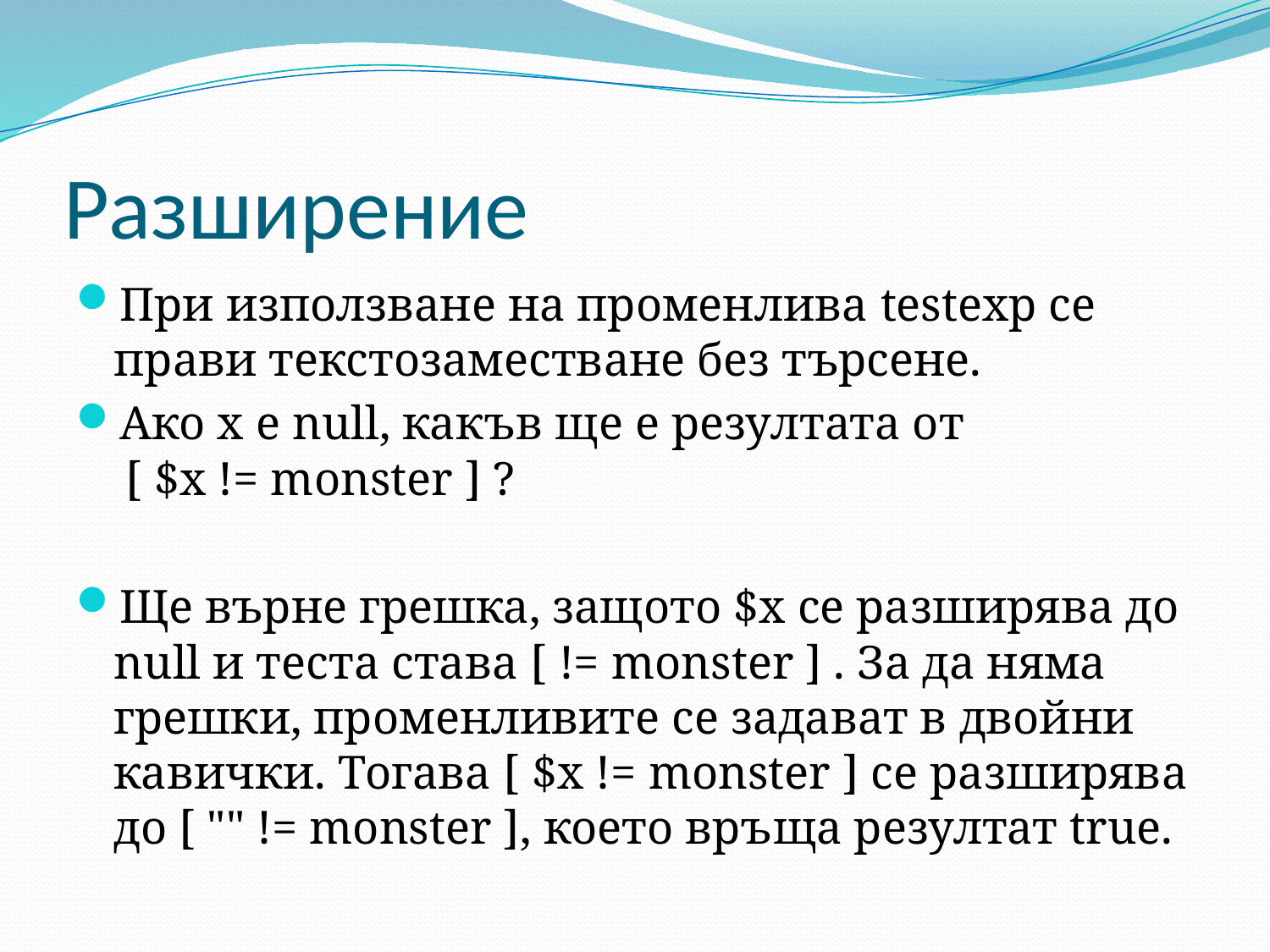

# Разширение
При използване на променлива testexp се прави текстозаместване без търсене.
Ако x е null, какъв ще е резултата от
 [ $x != monster ] ?

Ще върне грешка, защото $x се разширява до null и теста става [ != monster ] . За да няма грешки, променливите се задават в двойни кавички. Тогава [ $x != monster ] се разширява до [ "" != monster ], което връща резултат true.